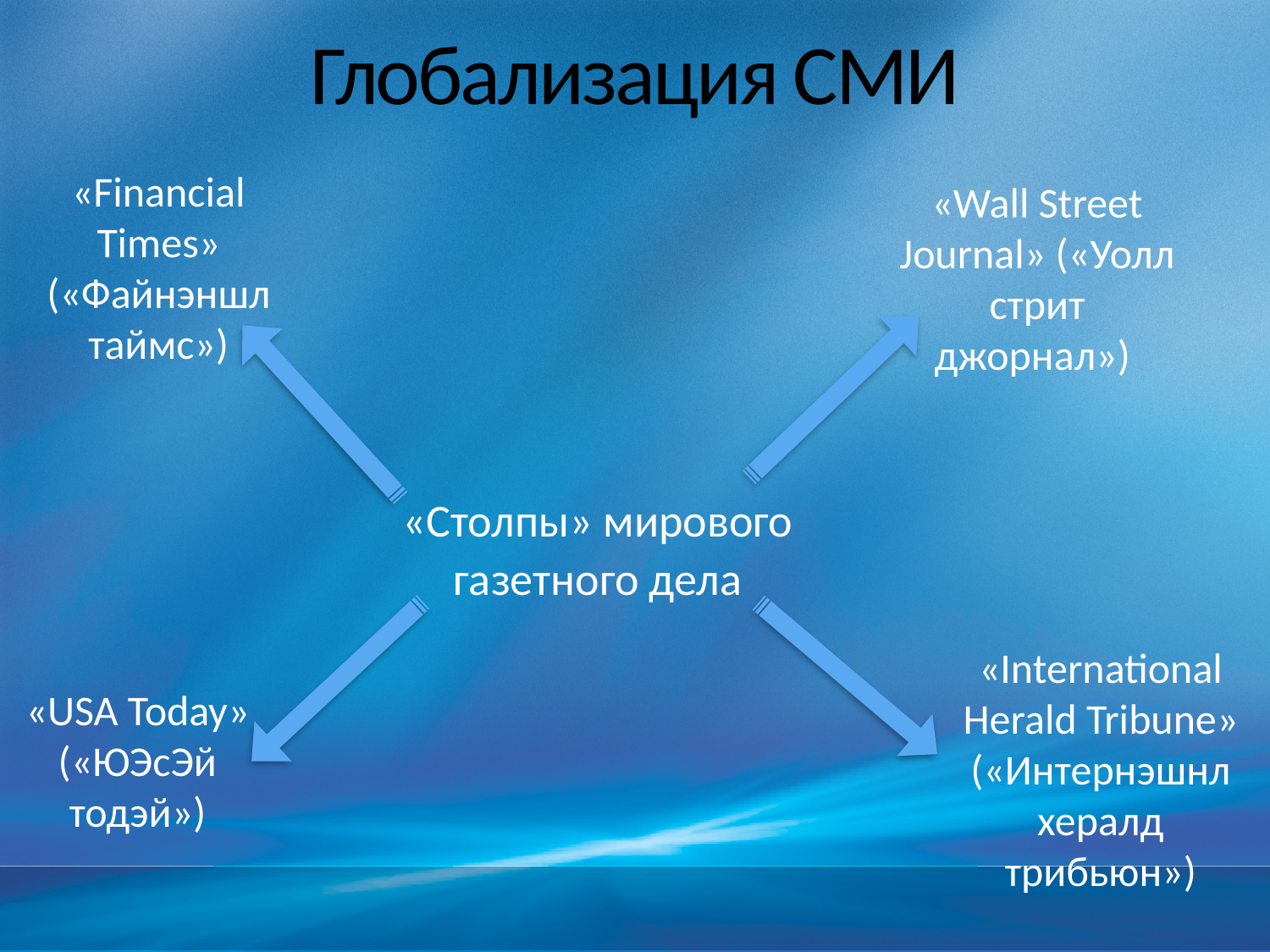

# Глобализация СМИ
«Financial Times» («Файнэншл таймс»)
«Wall Street Journal» («Уолл стрит джорнал»)

«Столпы» мирового
газетного дела
«International Herald Tribune» («Интернэшнл хералд трибьюн»)

«USA Today» («ЮЭсЭй тодэй»)